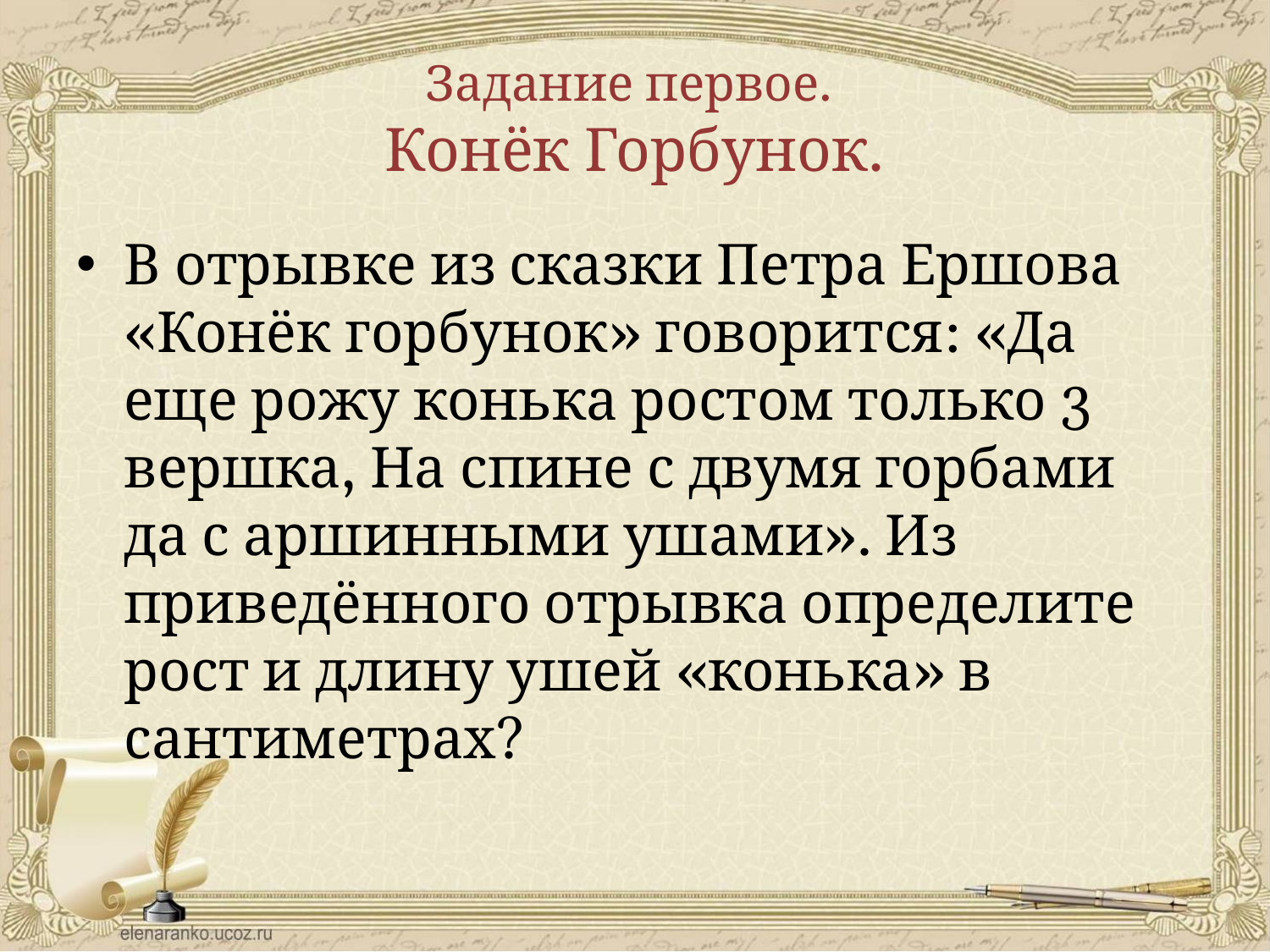

# Задание первое. Конёк Горбунок.
В отрывке из сказки Петра Ершова «Конёк горбунок» говорится: «Да еще рожу конька ростом только 3 вершка, На спине с двумя горбами да с аршинными ушами». Из приведённого отрывка определите рост и длину ушей «конька» в сантиметрах?